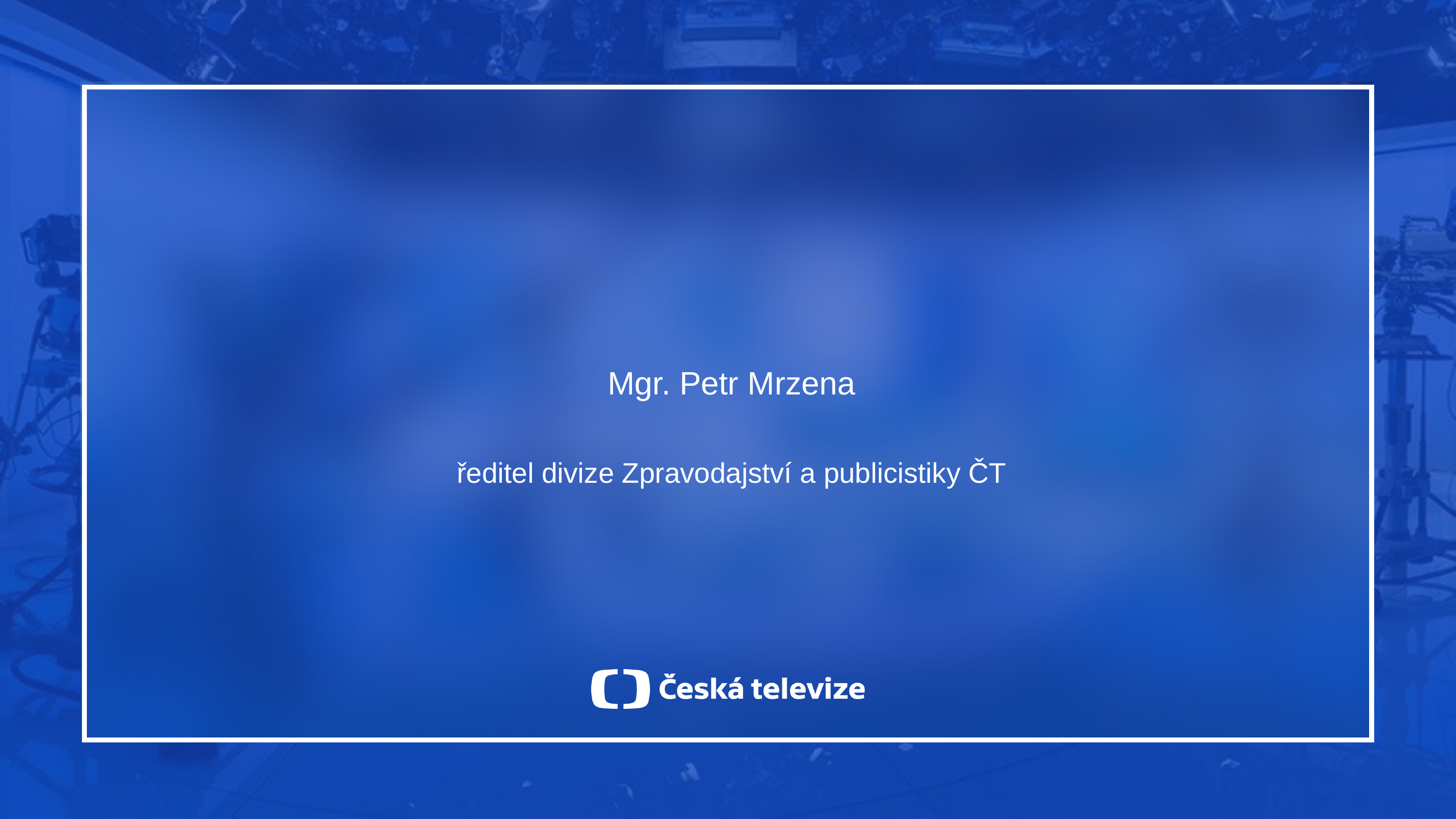

Mgr. Petr Mrzena

ředitel divize Zpravodajství a publicistiky ČT